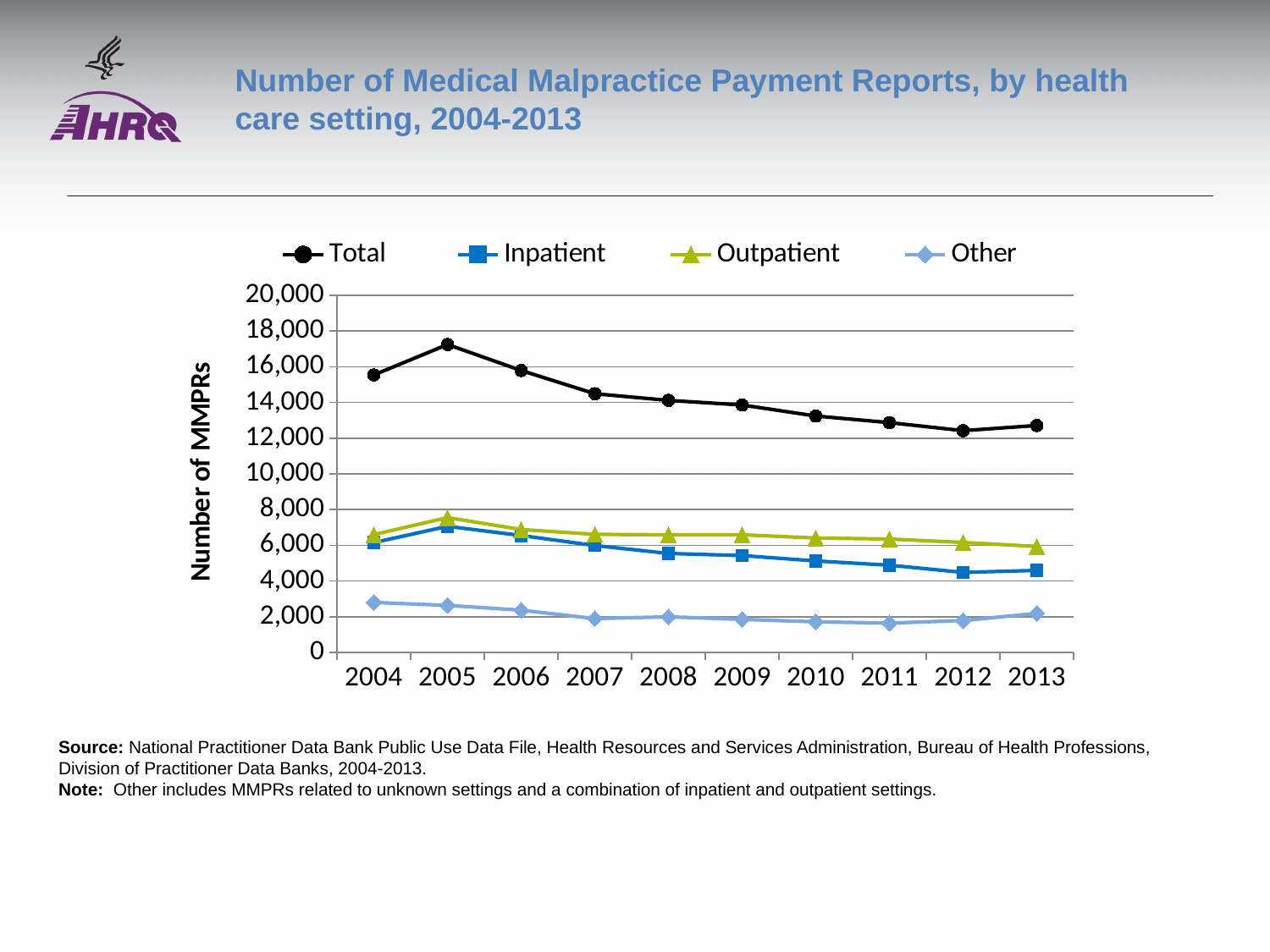

# Number of Medical Malpractice Payment Reports, by health care setting, 2004-2013

### Chart

| Category | Total  | Inpatient | Outpatient | Other |
|---|---|---|---|---|
| 2004 | 15537.0 | 6146.0 | 6595.0 | 2796.0 |
| 2005 | 17241.0 | 7060.0 | 7549.0 | 2632.0 |
| 2006 | 15788.0 | 6544.0 | 6881.0 | 2363.0 |
| 2007 | 14486.0 | 5985.0 | 6608.0 | 1893.0 |
| 2008 | 14113.0 | 5540.0 | 6583.0 | 1990.0 |
| 2009 | 13855.0 | 5421.0 | 6587.0 | 1847.0 |
| 2010 | 13237.0 | 5121.0 | 6404.0 | 1712.0 |
| 2011 | 12868.0 | 4883.0 | 6347.0 | 1638.0 |
| 2012 | 12418.0 | 4479.0 | 6156.0 | 1783.0 |
| 2013 | 12708.0 | 4592.0 | 5932.0 | 2184.0 |
Source: National Practitioner Data Bank Public Use Data File, Health Resources and Services Administration, Bureau of Health Professions, Division of Practitioner Data Banks, 2004-2013.
Note:  Other includes MMPRs related to unknown settings and a combination of inpatient and outpatient settings.